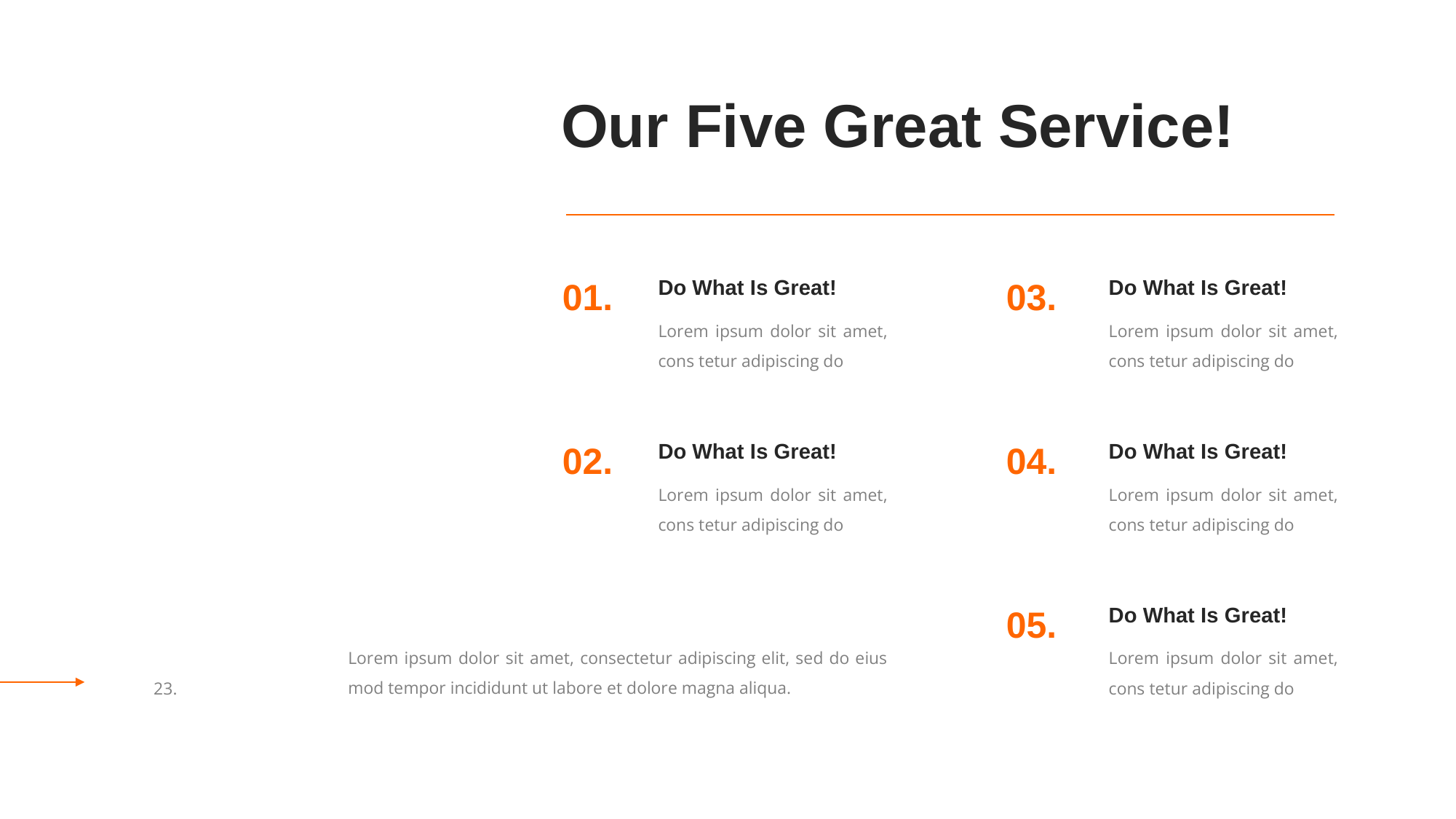

Our Five Great Service!
01.
Do What Is Great!
Lorem ipsum dolor sit amet, cons tetur adipiscing do
03.
Do What Is Great!
Lorem ipsum dolor sit amet, cons tetur adipiscing do
02.
Do What Is Great!
Lorem ipsum dolor sit amet, cons tetur adipiscing do
04.
Do What Is Great!
Lorem ipsum dolor sit amet, cons tetur adipiscing do
05.
Do What Is Great!
Lorem ipsum dolor sit amet, cons tetur adipiscing do
Lorem ipsum dolor sit amet, consectetur adipiscing elit, sed do eius mod tempor incididunt ut labore et dolore magna aliqua.
23.